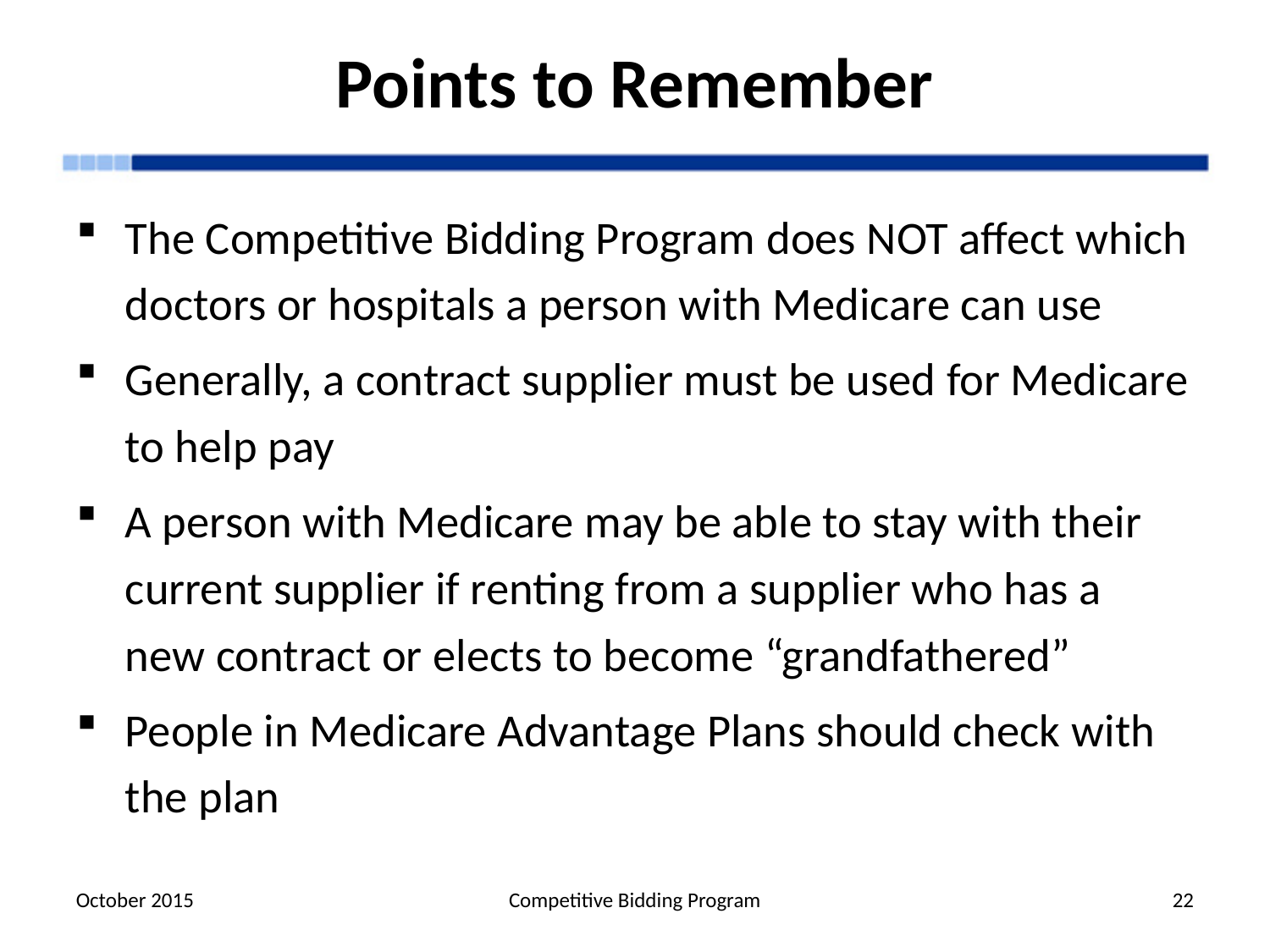

# Points to Remember
The Competitive Bidding Program does NOT affect which doctors or hospitals a person with Medicare can use
Generally, a contract supplier must be used for Medicare to help pay
A person with Medicare may be able to stay with their current supplier if renting from a supplier who has a new contract or elects to become “grandfathered”
People in Medicare Advantage Plans should check with the plan
October 2015
Competitive Bidding Program
22